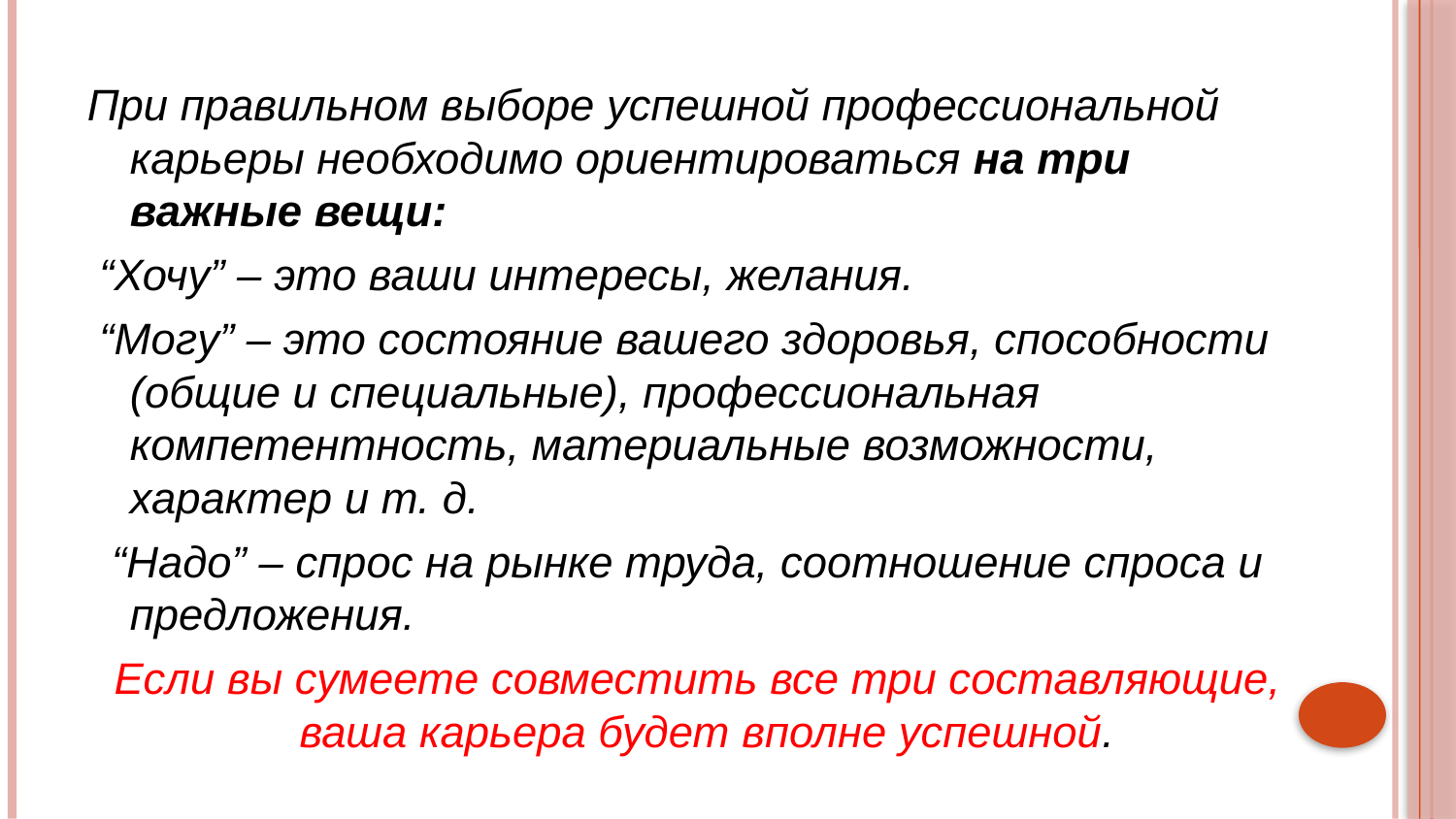

При правильном выборе успешной профессиональной карьеры необходимо ориентироваться на три важные вещи:
 “Хочу” – это ваши интересы, желания.
 “Могу” – это состояние вашего здоровья, способности (общие и специальные), профессиональная компетентность, материальные возможности, характер и т. д.
  “Надо” – спрос на рынке труда, соотношение спроса и предложения.
  Если вы сумеете совместить все три составляющие, ваша карьера будет вполне успешной.